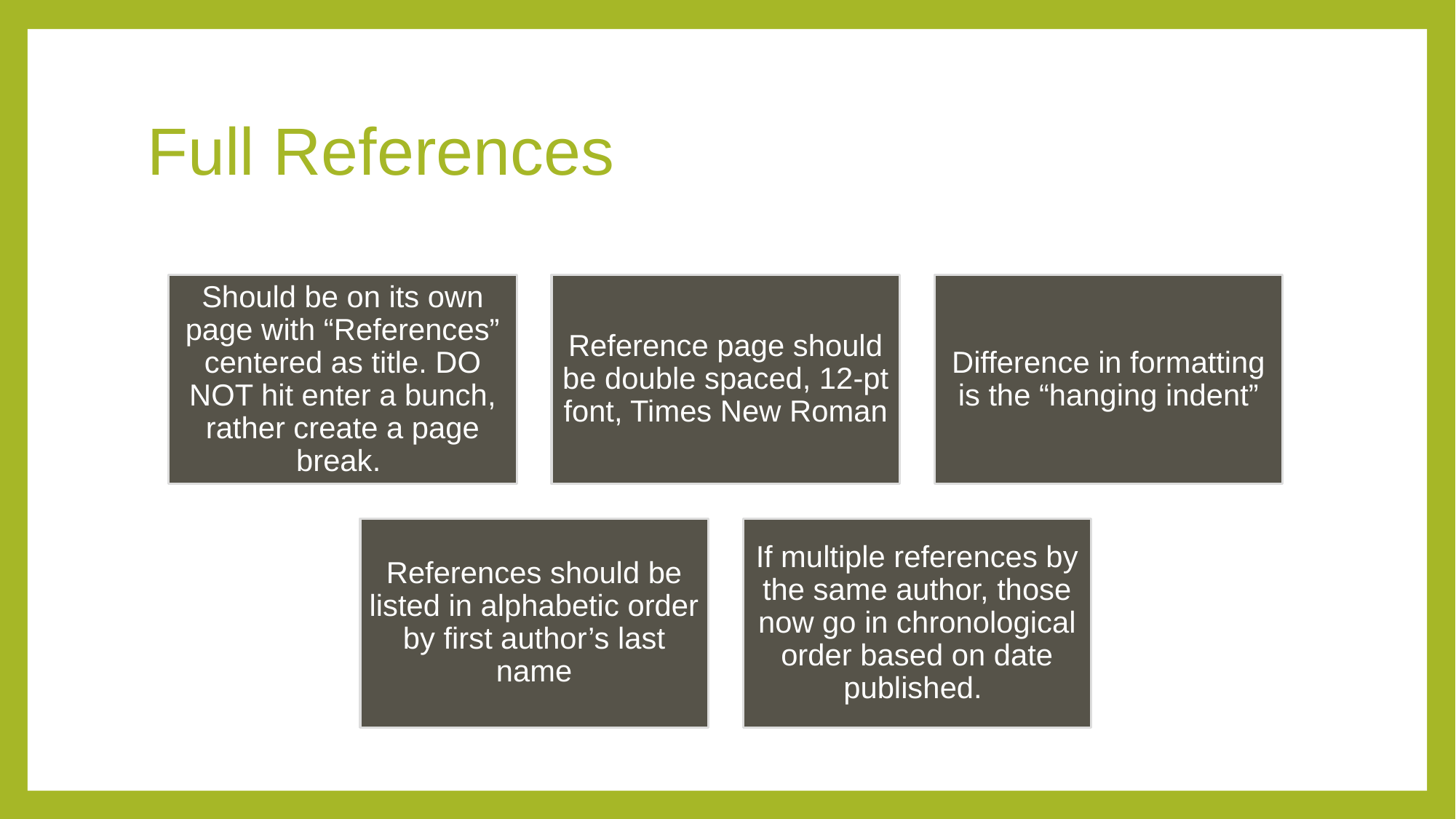

# Full References
Should be on its own page with “References” centered as title. DO NOT hit enter a bunch, rather create a page break.
Reference page should be double spaced, 12-pt font, Times New Roman
Difference in formatting is the “hanging indent”
References should be listed in alphabetic order by first author’s last name
If multiple references by the same author, those now go in chronological order based on date published.